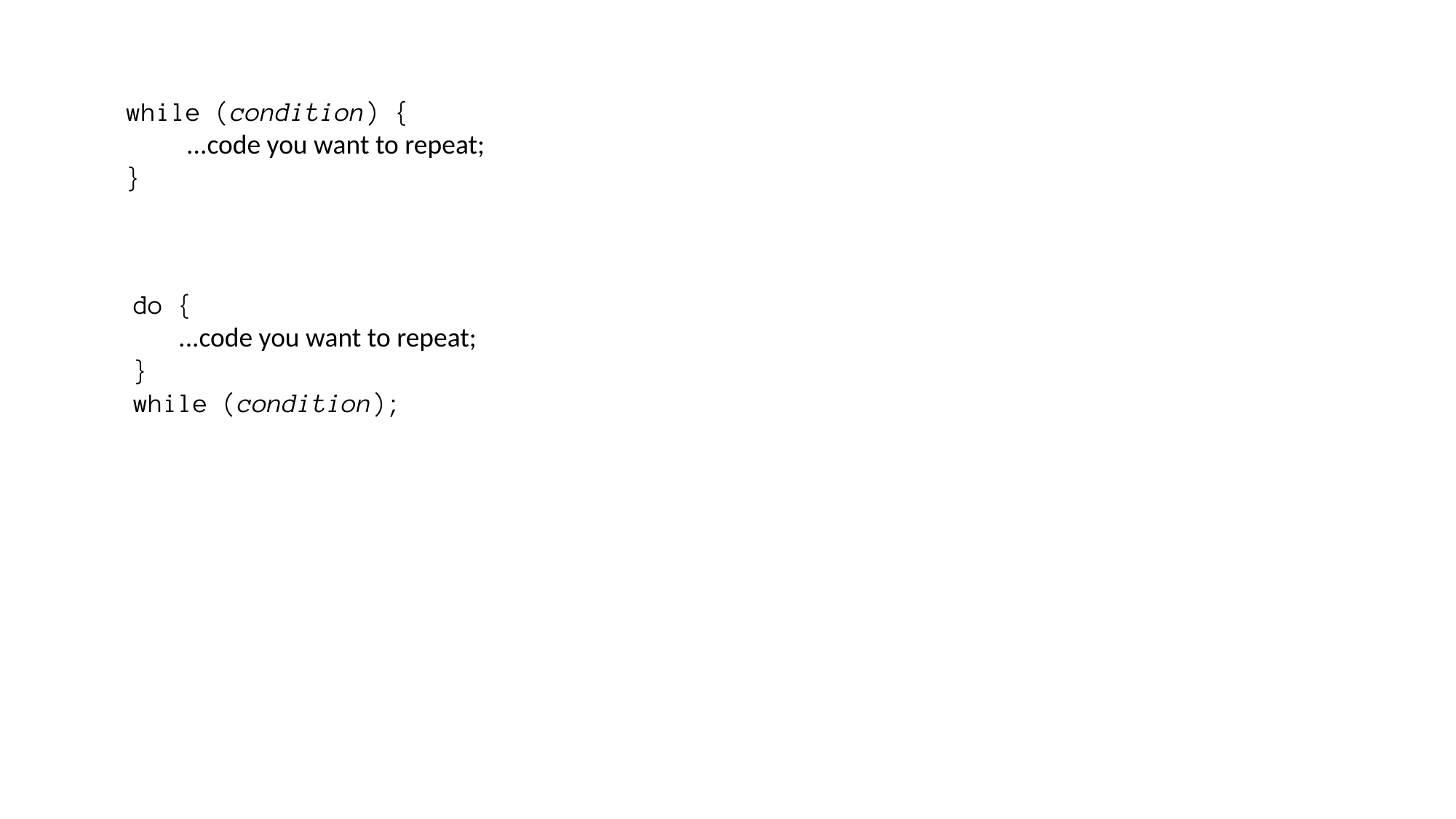

while (condition) {
    ...code you want to repeat;
}
do {
   ...code you want to repeat;
}
while (condition);